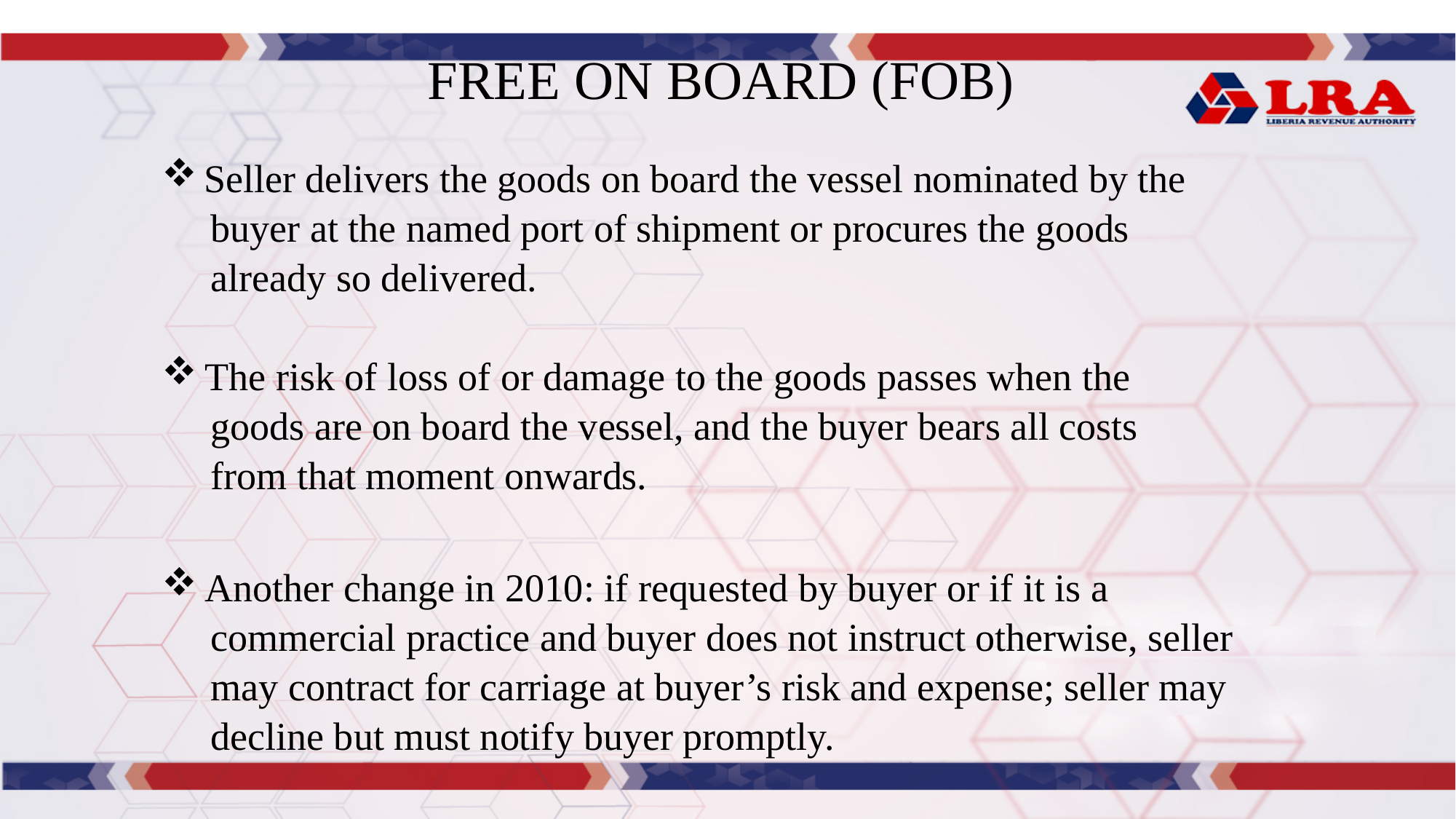

# FREE ON BOARD (FOB)
 Seller delivers the goods on board the vessel nominated by the
     buyer at the named port of shipment or procures the goods
     already so delivered.

 The risk of loss of or damage to the goods passes when the
     goods are on board the vessel, and the buyer bears all costs
     from that moment onwards.

 Another change in 2010: if requested by buyer or if it is a
     commercial practice and buyer does not instruct otherwise, seller
     may contract for carriage at buyer’s risk and expense; seller may
     decline but must notify buyer promptly.